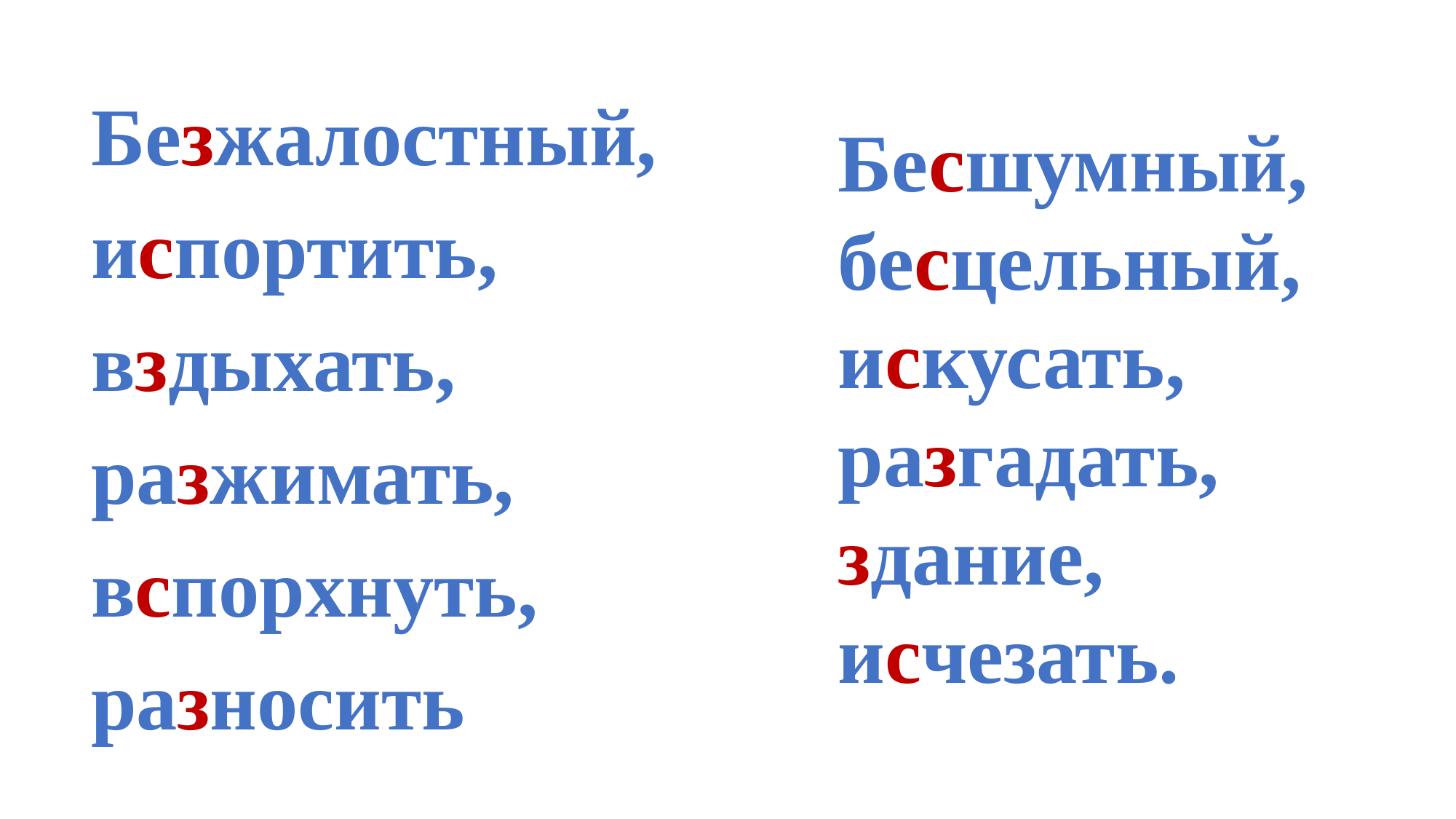

Безжалостный, испортить, вздыхать, разжимать, вспорхнуть, разносить
Бесшумный, бесцельный, искусать, разгадать, здание, исчезать.